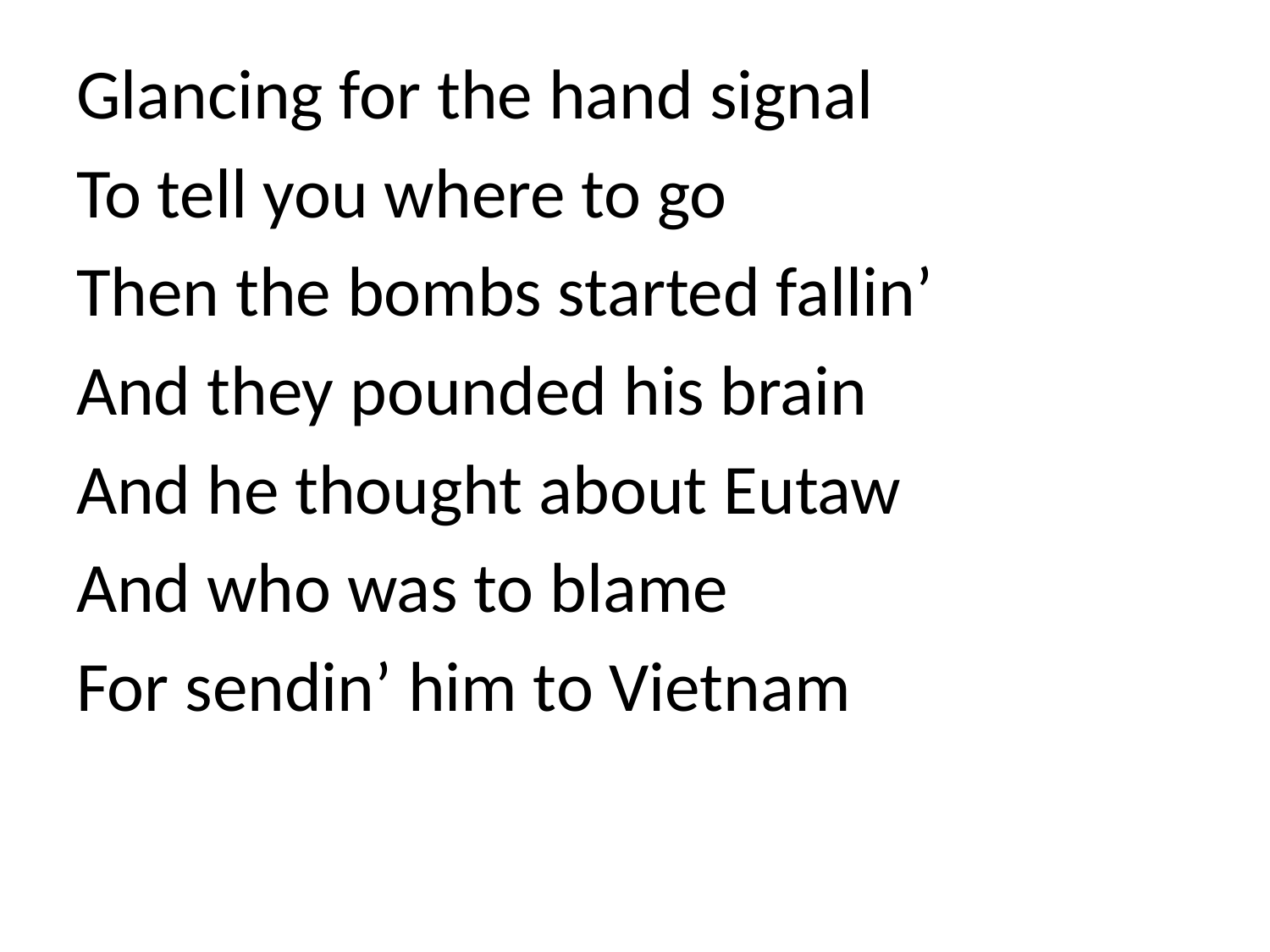

#
Glancing for the hand signal
To tell you where to go
Then the bombs started fallin’
And they pounded his brain
And he thought about Eutaw
And who was to blame
For sendin’ him to Vietnam